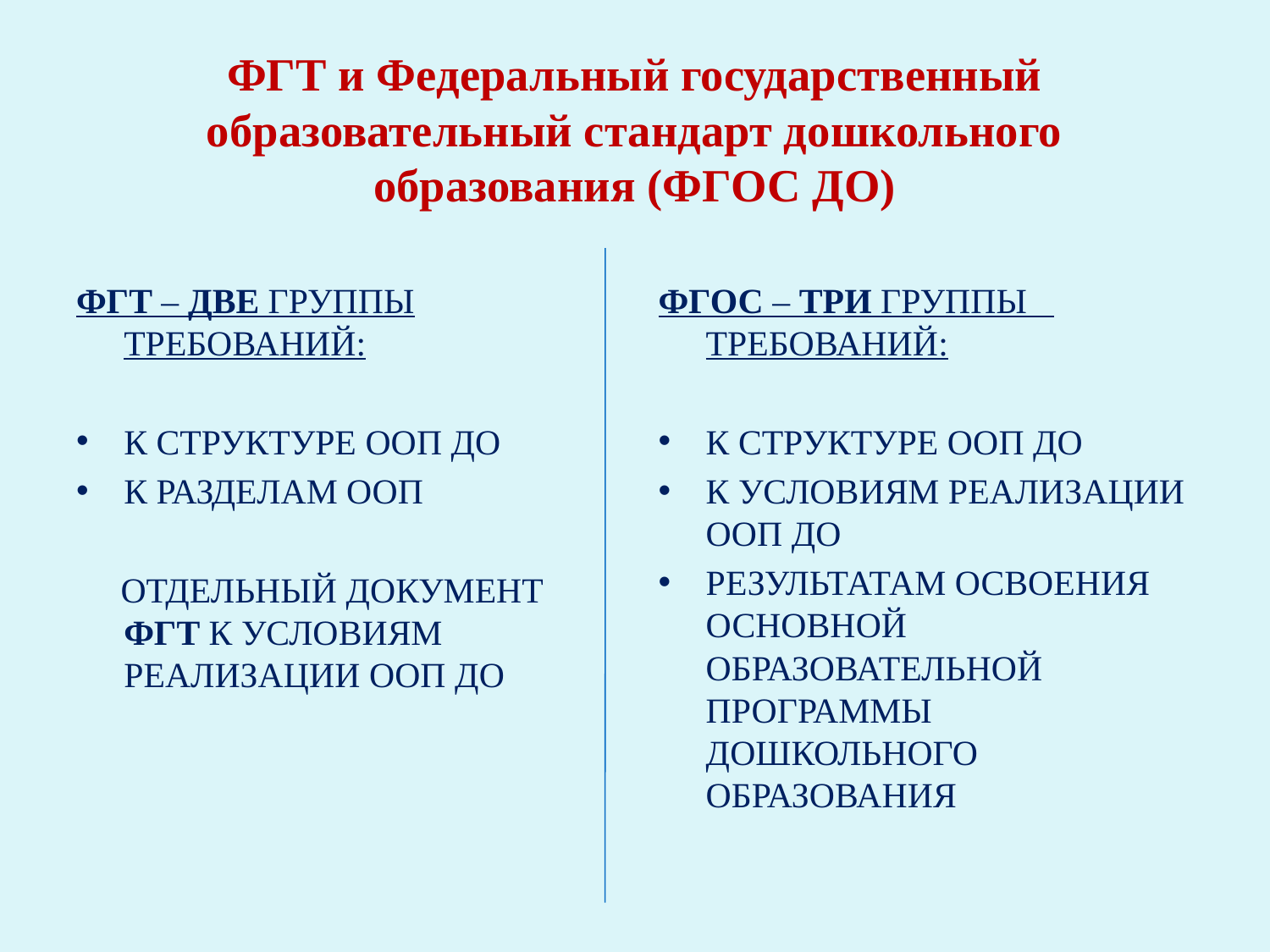

# ФГТ и Федеральный государственный образовательный стандарт дошкольного образования (ФГОС ДО)

ФГТ – ДВЕ ГРУППЫ ТРЕБОВАНИЙ:

К СТРУКТУРЕ ООП ДО
К РАЗДЕЛАМ ООП

     ОТДЕЛЬНЫЙ ДОКУМЕНТ ФГТ К УСЛОВИЯМ РЕАЛИЗАЦИИ ООП ДО

ФГОС – ТРИ ГРУППЫ    ТРЕБОВАНИЙ:

К СТРУКТУРЕ ООП ДО
К УСЛОВИЯМ РЕАЛИЗАЦИИ ООП ДО
РЕЗУЛЬТАТАМ ОСВОЕНИЯ ОСНОВНОЙ ОБРАЗОВАТЕЛЬНОЙ ПРОГРАММЫ ДОШКОЛЬНОГО ОБРАЗОВАНИЯ